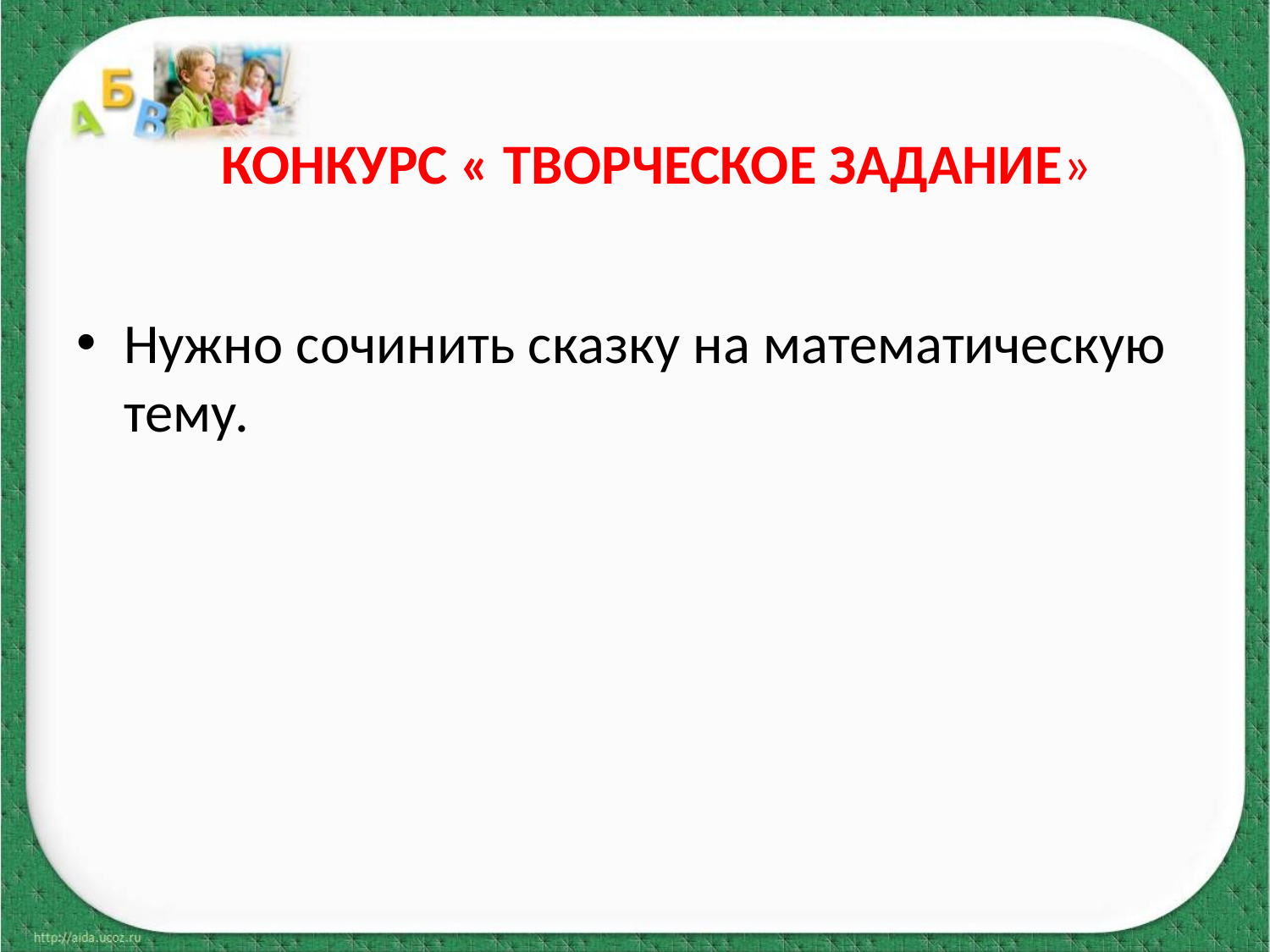

# КОНКУРС « ТВОРЧЕСКОЕ ЗАДАНИЕ»

Нужно сочинить сказку на математическую тему.